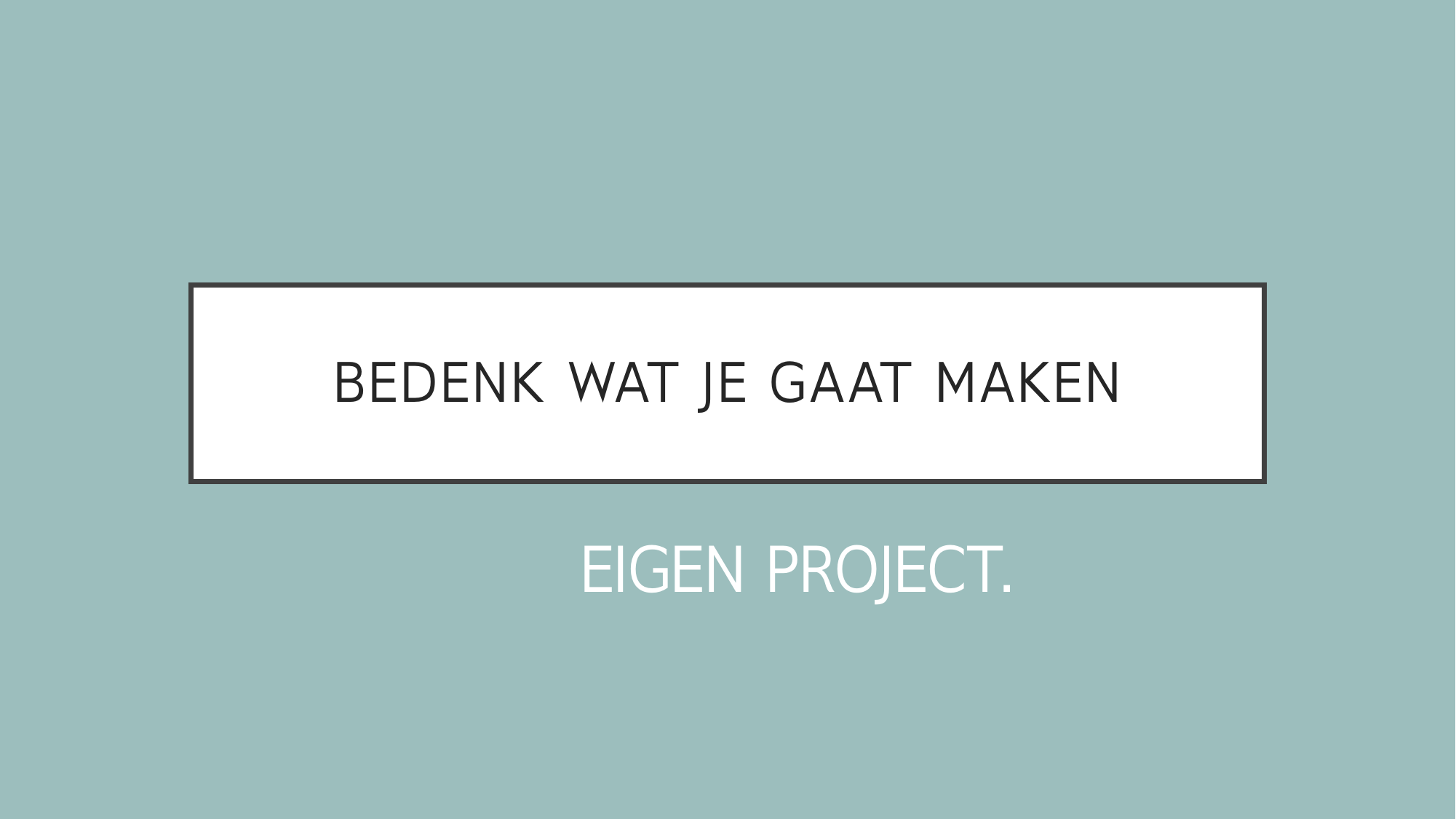

# BEDENK WAT JE GAAT MAKEN
       EIGEN PROJECT.